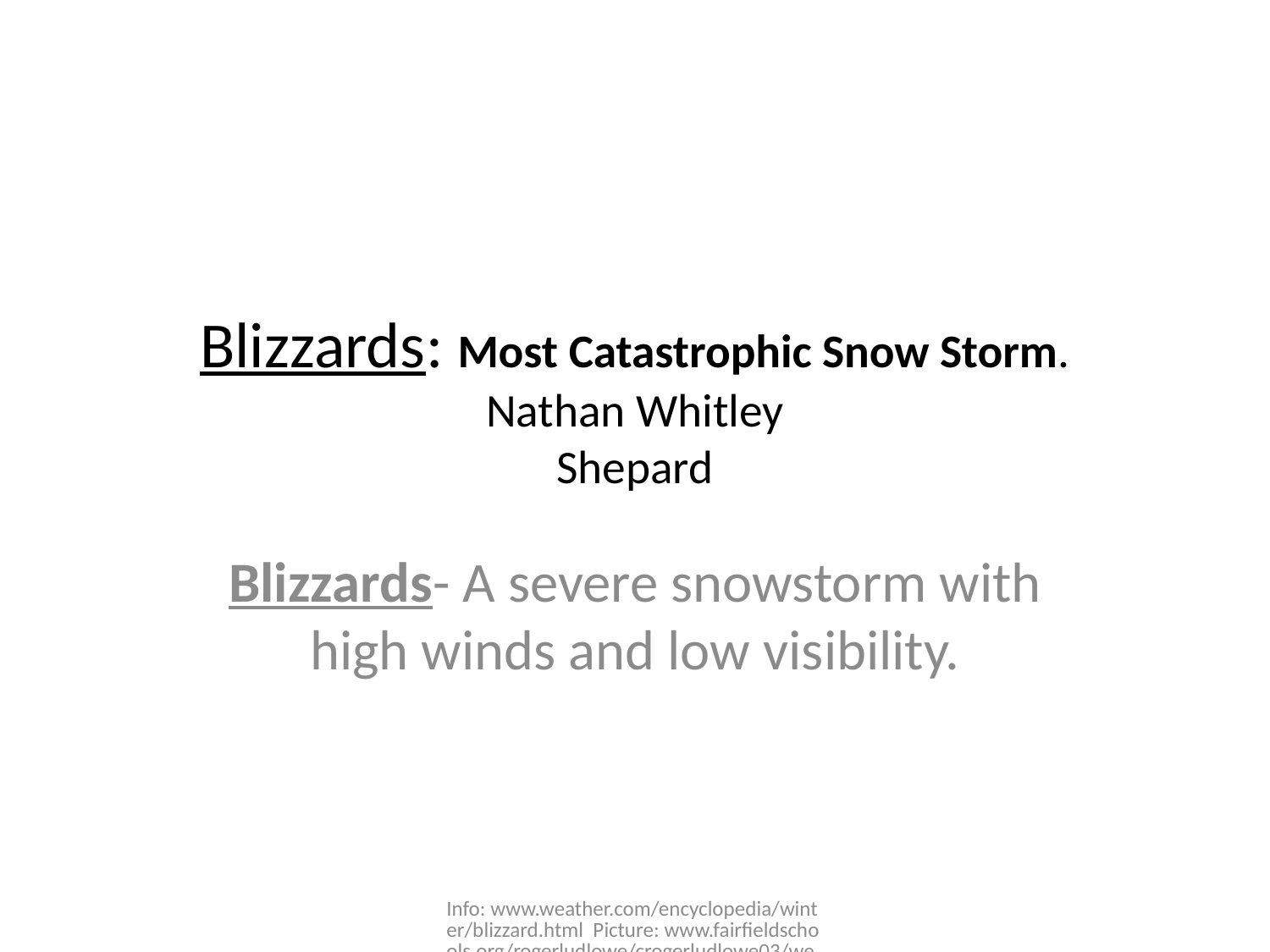

# Blizzards: Most Catastrophic Snow Storm. Nathan Whitley Shepard
Blizzards- A severe snowstorm with high winds and low visibility.
Info: www.weather.com/encyclopedia/winter/blizzard.html  Picture: www.fairfieldschools.org/rogerludlowe/crogerludlowe03/weather/blizzards.htm